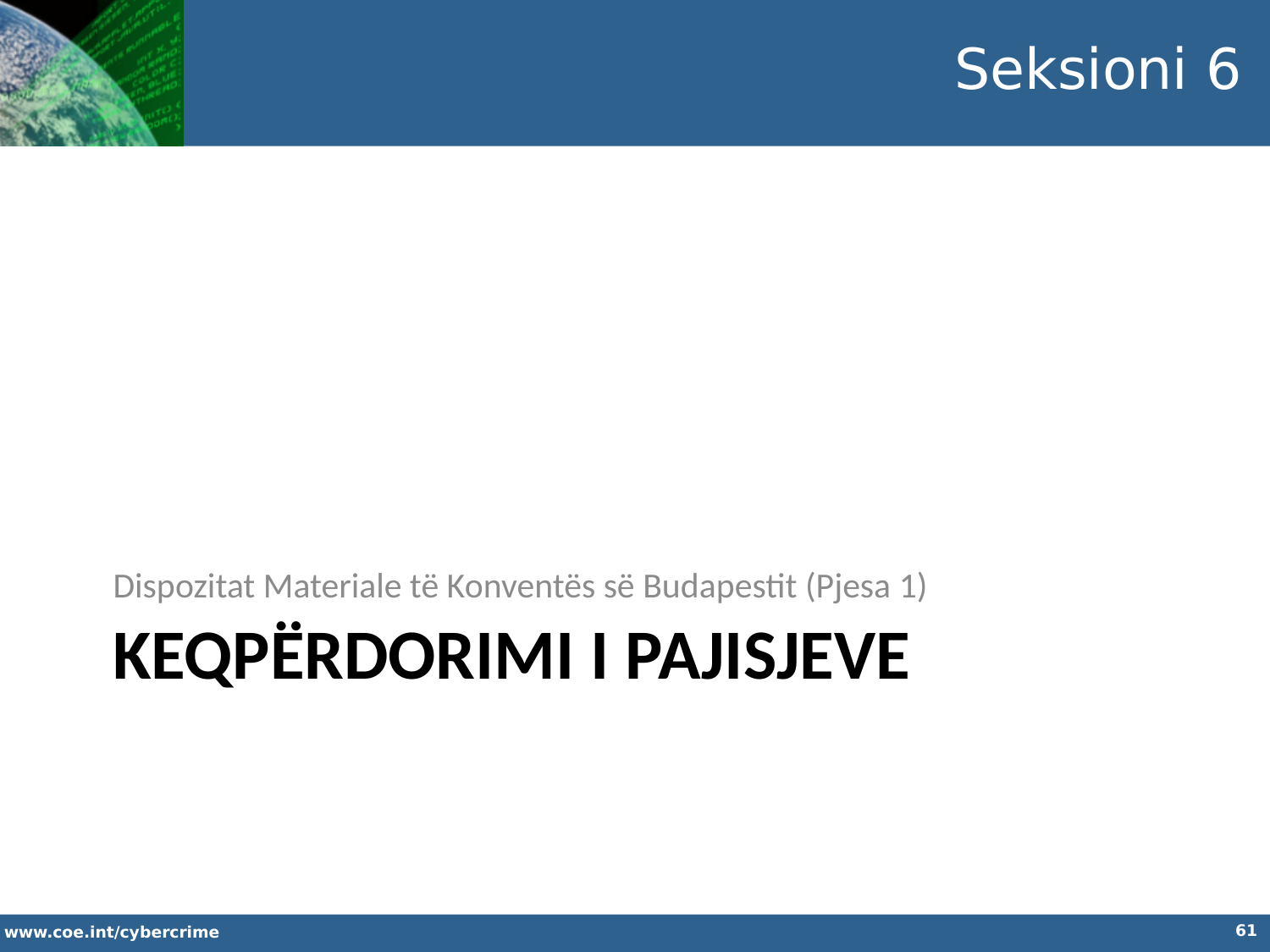

Seksioni 6
Dispozitat Materiale të Konventës së Budapestit (Pjesa 1)
# Keqpërdorimi i pajisjeve